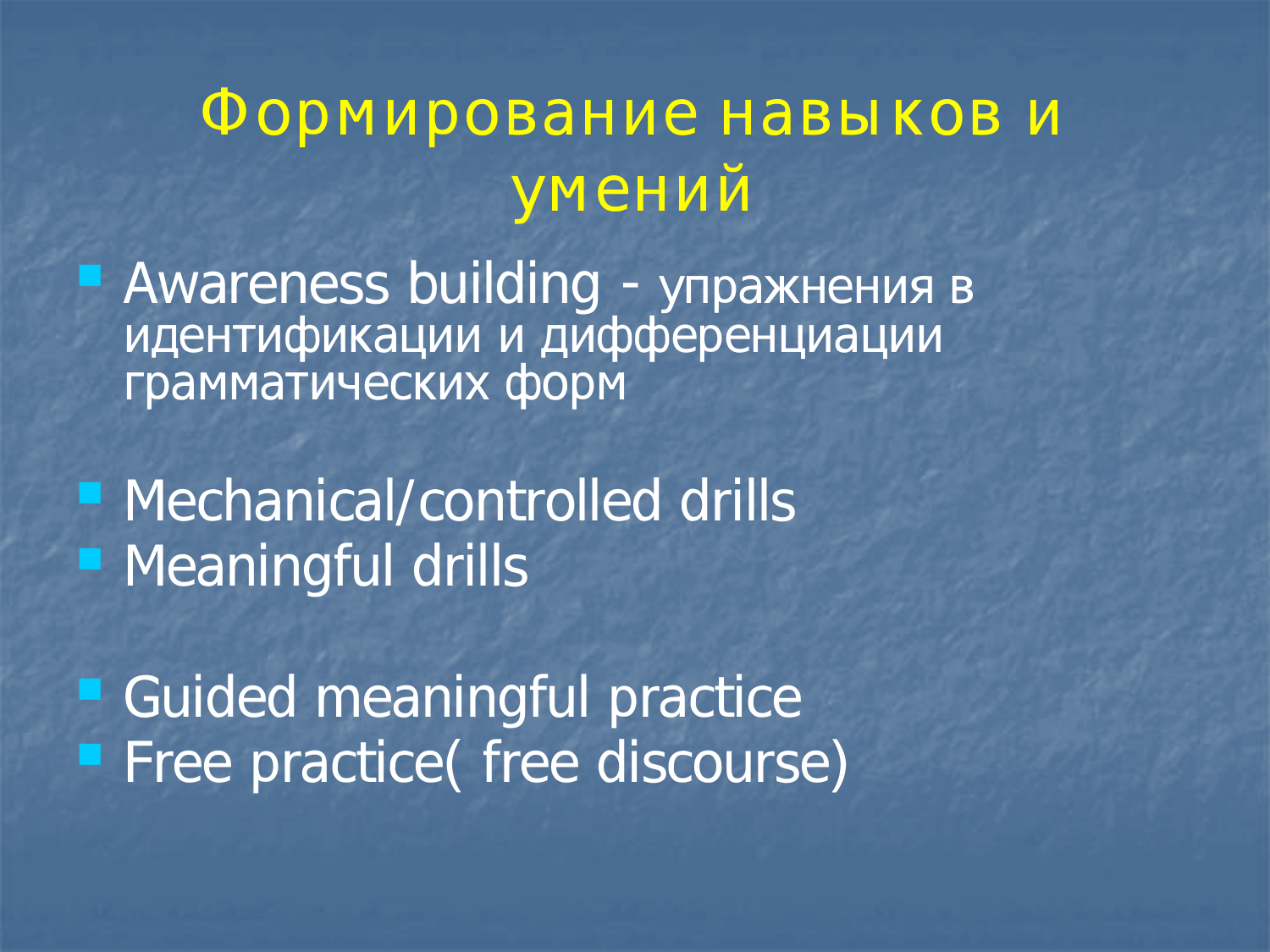

# Формирование навыков и умений
Awareness building - упражнения в идентификации и дифференциации грамматических форм

Mechanical/controlled drills
Meaningful drills

Guided meaningful practice
Free practice( free discourse)